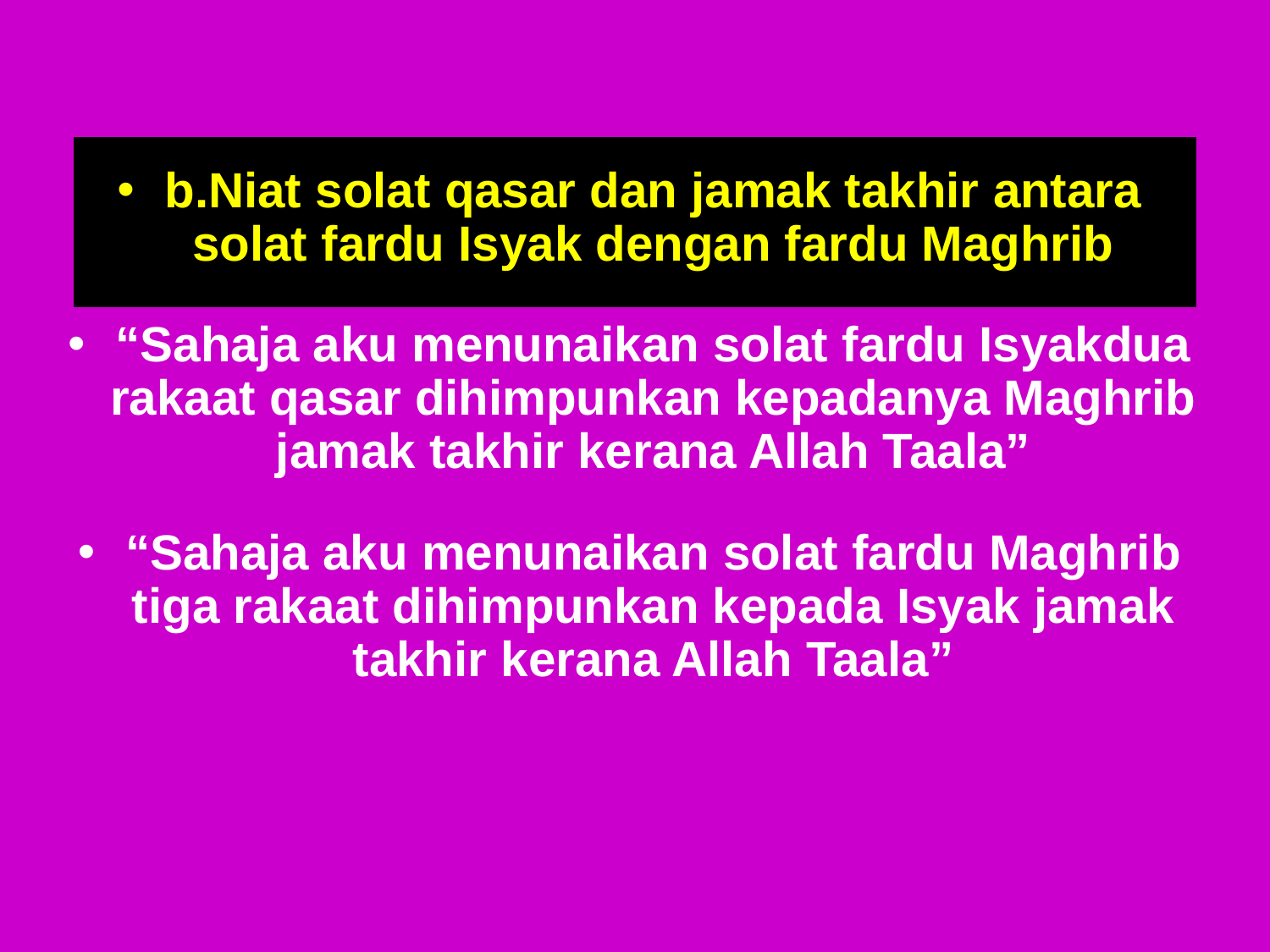

b.Niat solat qasar dan jamak takhir antara solat fardu Isyak dengan fardu Maghrib

“Sahaja aku menunaikan solat fardu Isyakdua rakaat qasar dihimpunkan kepadanya Maghrib jamak takhir kerana Allah Taala”

“Sahaja aku menunaikan solat fardu Maghrib tiga rakaat dihimpunkan kepada Isyak jamak takhir kerana Allah Taala”